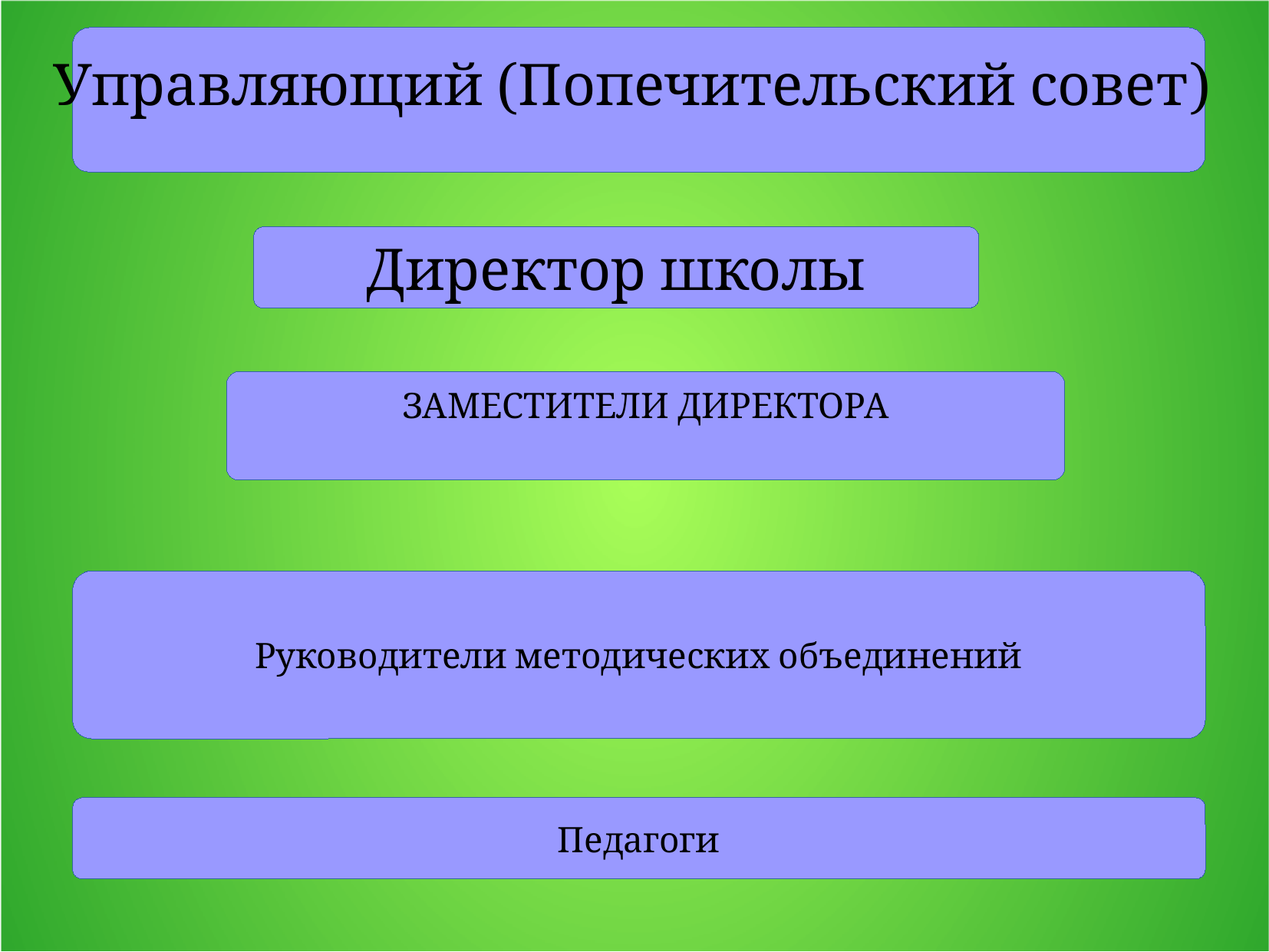

Управляющий (Попечительский совет)

Директор школы
ЗАМЕСТИТЕЛИ ДИРЕКТОРА

Руководители методических объединений
Педагоги